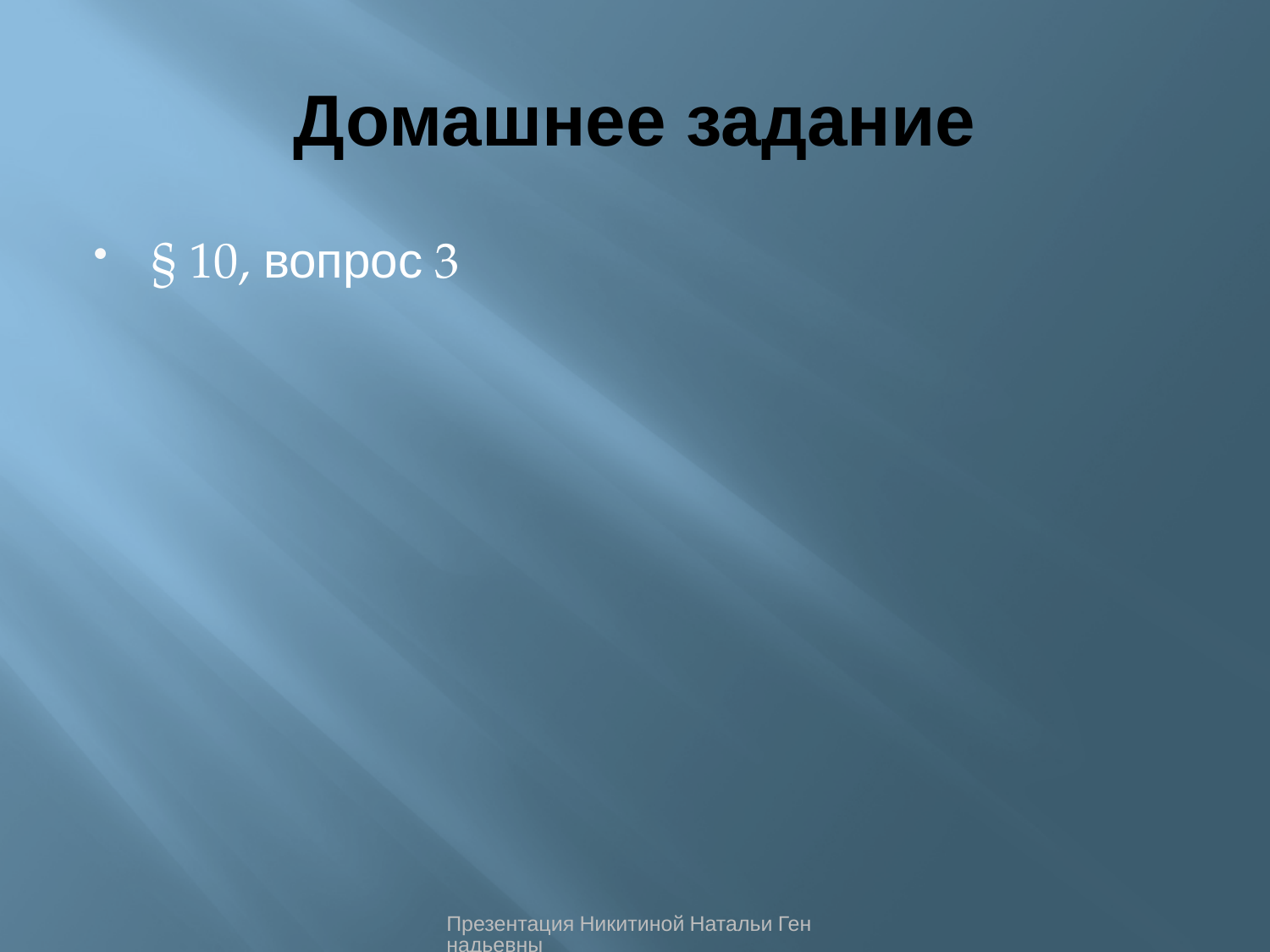

# Домашнее задание
§ 10, вопрос 3
Презентация Никитиной Натальи Геннадьевны